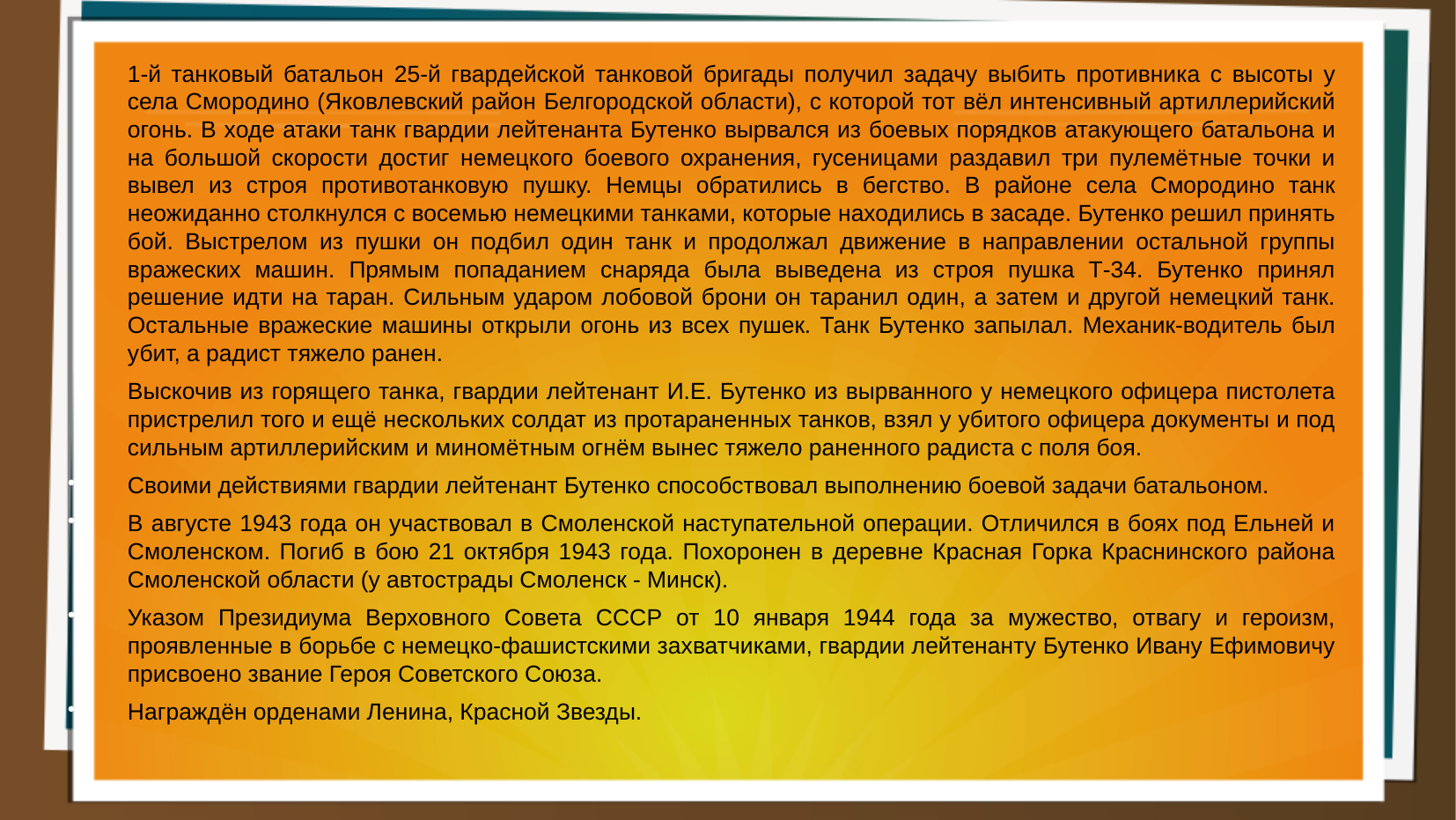

1-й танковый батальон 25-й гвардейской танковой бригады получил задачу выбить противника с высоты у села Смородино (Яковлевский район Белгородской области), с которой тот вёл интенсивный артиллерийский огонь. В ходе атаки танк гвардии лейтенанта Бутенко вырвался из боевых порядков атакующего батальона и на большой скорости достиг немецкого боевого охранения, гусеницами раздавил три пулемётные точки и вывел из строя противотанковую пушку. Немцы обратились в бегство. В районе села Смородино танк неожиданно столкнулся с восемью немецкими танками, которые находились в засаде. Бутенко решил принять бой. Выстрелом из пушки он подбил один танк и продолжал движение в направлении остальной группы вражеских машин. Прямым попаданием снаряда была выведена из строя пушка Т-34. Бутенко принял решение идти на таран. Сильным ударом лобовой брони он таранил один, а затем и другой немецкий танк. Остальные вражеские машины открыли огонь из всех пушек. Танк Бутенко запылал. Механик-водитель был убит, а радист тяжело ранен.
	Выскочив из горящего танка, гвардии лейтенант И.Е. Бутенко из вырванного у немецкого офицера пистолета пристрелил того и ещё нескольких солдат из протараненных танков, взял у убитого офицера документы и под сильным артиллерийским и миномётным огнём вынес тяжело раненного радиста с поля боя.
Своими действиями гвардии лейтенант Бутенко способствовал выполнению боевой задачи батальоном.
В августе 1943 года он участвовал в Смоленской наступательной операции. Отличился в боях под Ельней и Смоленском. Погиб в бою 21 октября 1943 года. Похоронен в деревне Красная Горка Краснинского района Смоленской области (у автострады Смоленск - Минск).
Указом Президиума Верховного Совета СССР от 10 января 1944 года за мужество, отвагу и героизм, проявленные в борьбе с немецко-фашистскими захватчиками, гвардии лейтенанту Бутенко Ивану Ефимовичу присвоено звание Героя Советского Союза.
Награждён орденами Ленина, Красной Звезды.